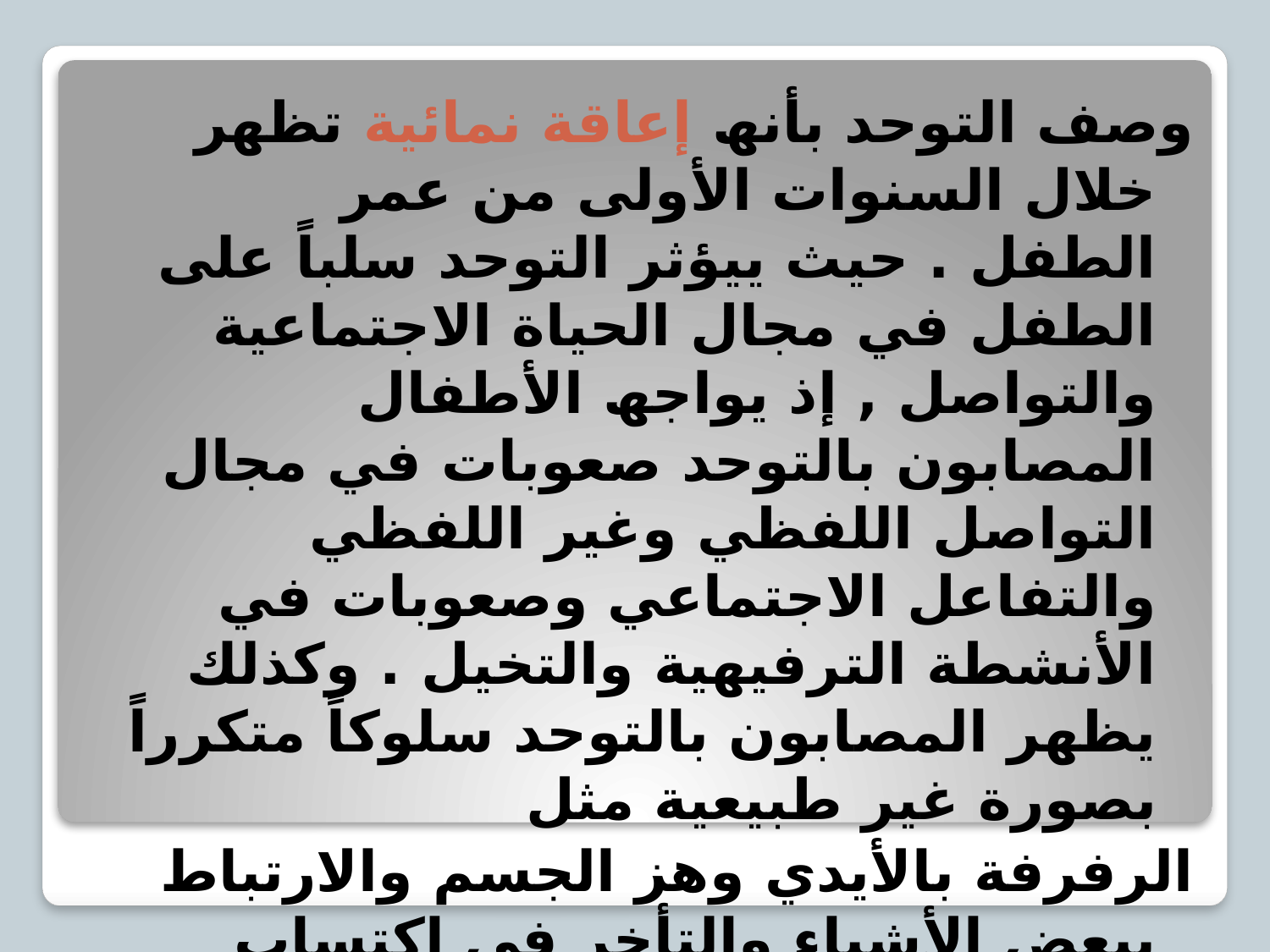

وصف التوحد بأنھ إعاقة نمائیة تظھر خلال السنوات الأولى من عمر الطفل . حیث یيؤثر التوحد سلباً على الطفل في مجال الحیاة الاجتماعیة والتواصل , إذ یواجھ الأطفال المصابون بالتوحد صعوبات في مجال التواصل اللفظي وغیر اللفظي والتفاعل الاجتماعي وصعوبات في الأنشطة الترفیھیة والتخیل . وكذلك یظھر المصابون بالتوحد سلوكاً متكرراً بصورة غیر طبیعیة مثل
الرفرفة بالأیدي وھز الجسم والارتباط ببعض الأشیاء والتأخر في اكتساب اللغة
#